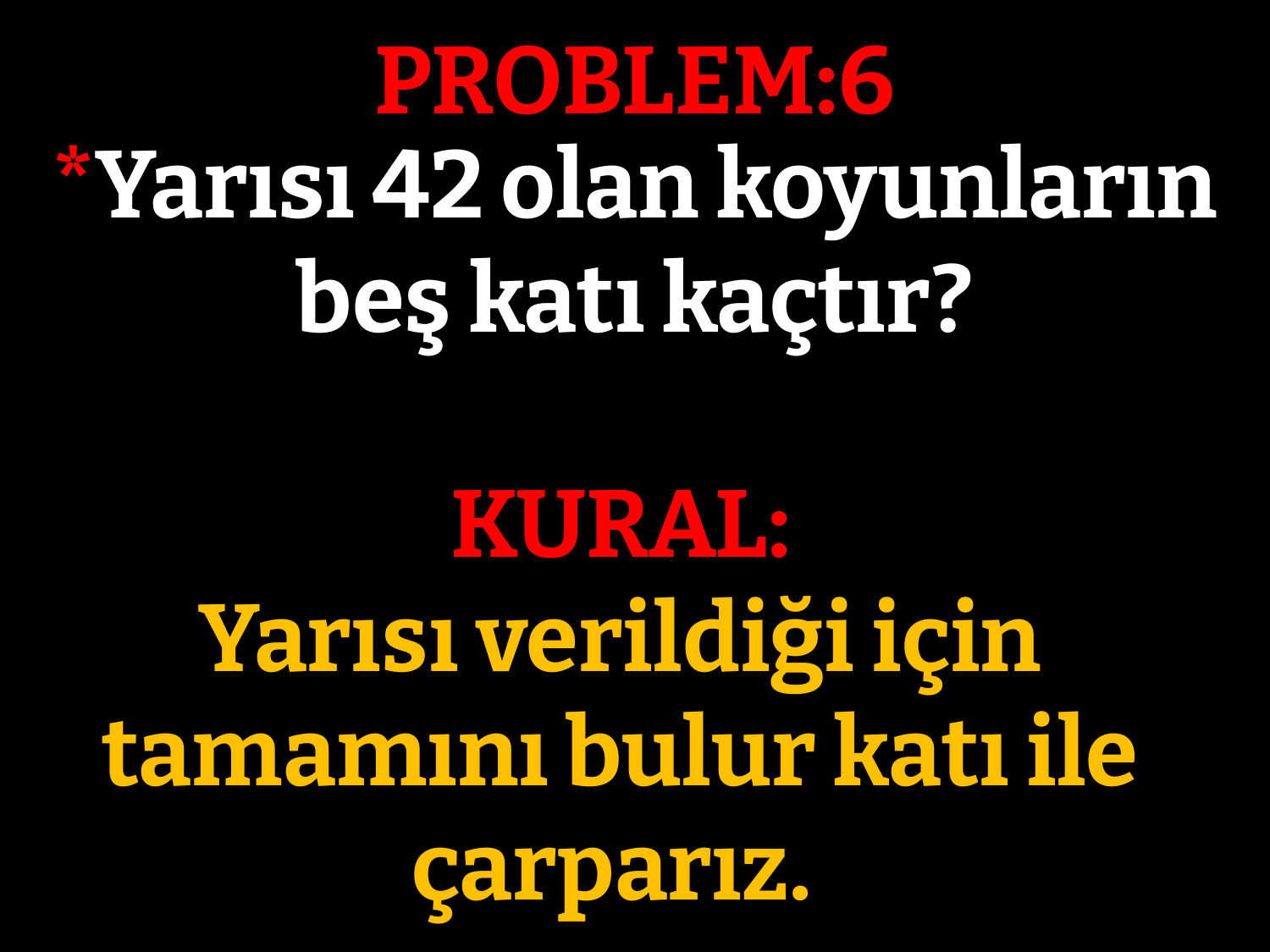

PROBLEM:6
*Yarısı 42 olan koyunların beş katı kaçtır?
KURAL:
Yarısı verildiği için tamamını bulur katı ile çarparız.